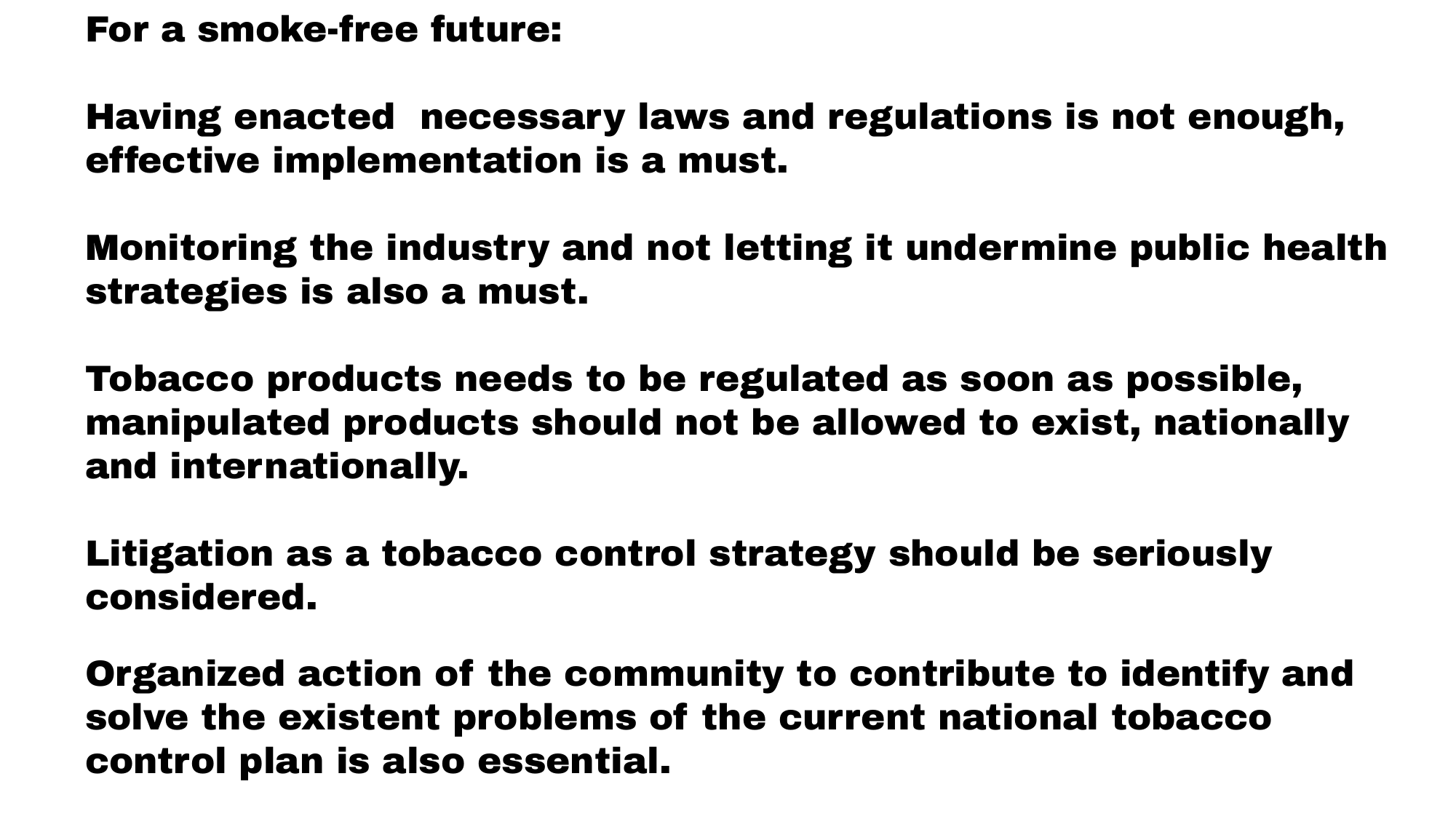

For a smoke-free future:

Having enacted  necessary laws and regulations is not enough, effective implementation is a must.

Monitoring the industry and not letting it undermine public health strategies is also a must.

Tobacco products needs to be regulated as soon as possible, manipulated products should not be allowed to exist, nationally and internationally.

Litigation as a tobacco control strategy should be seriously considered.

Organized action of the community to contribute to identify and solve the existent problems of the current national tobacco control plan is also essential.